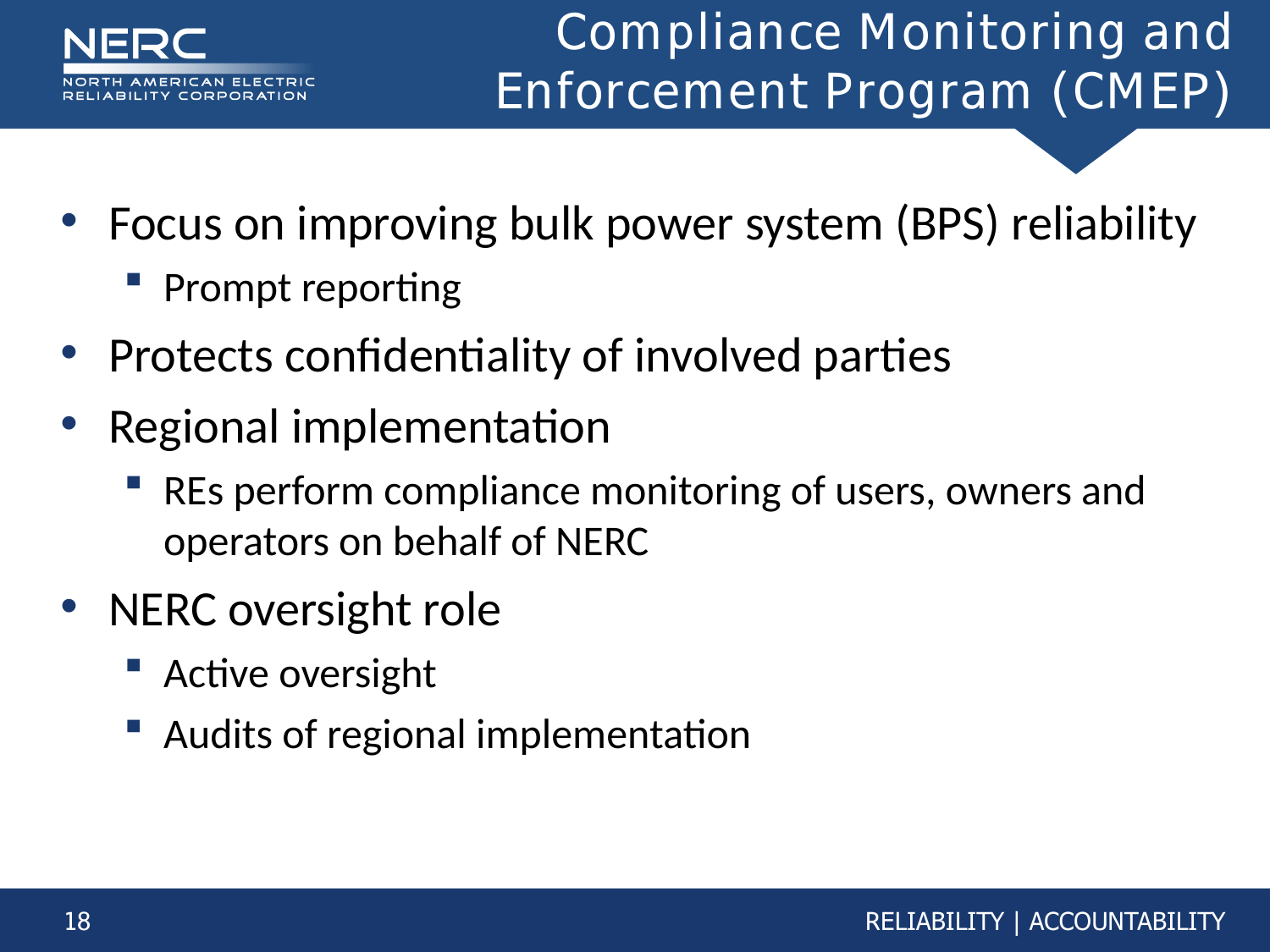

# Compliance Monitoring and Enforcement Program (CMEP)
Focus on improving bulk power system (BPS) reliability
Prompt reporting
Protects confidentiality of involved parties
Regional implementation
REs perform compliance monitoring of users, owners and operators on behalf of NERC
NERC oversight role
Active oversight
Audits of regional implementation